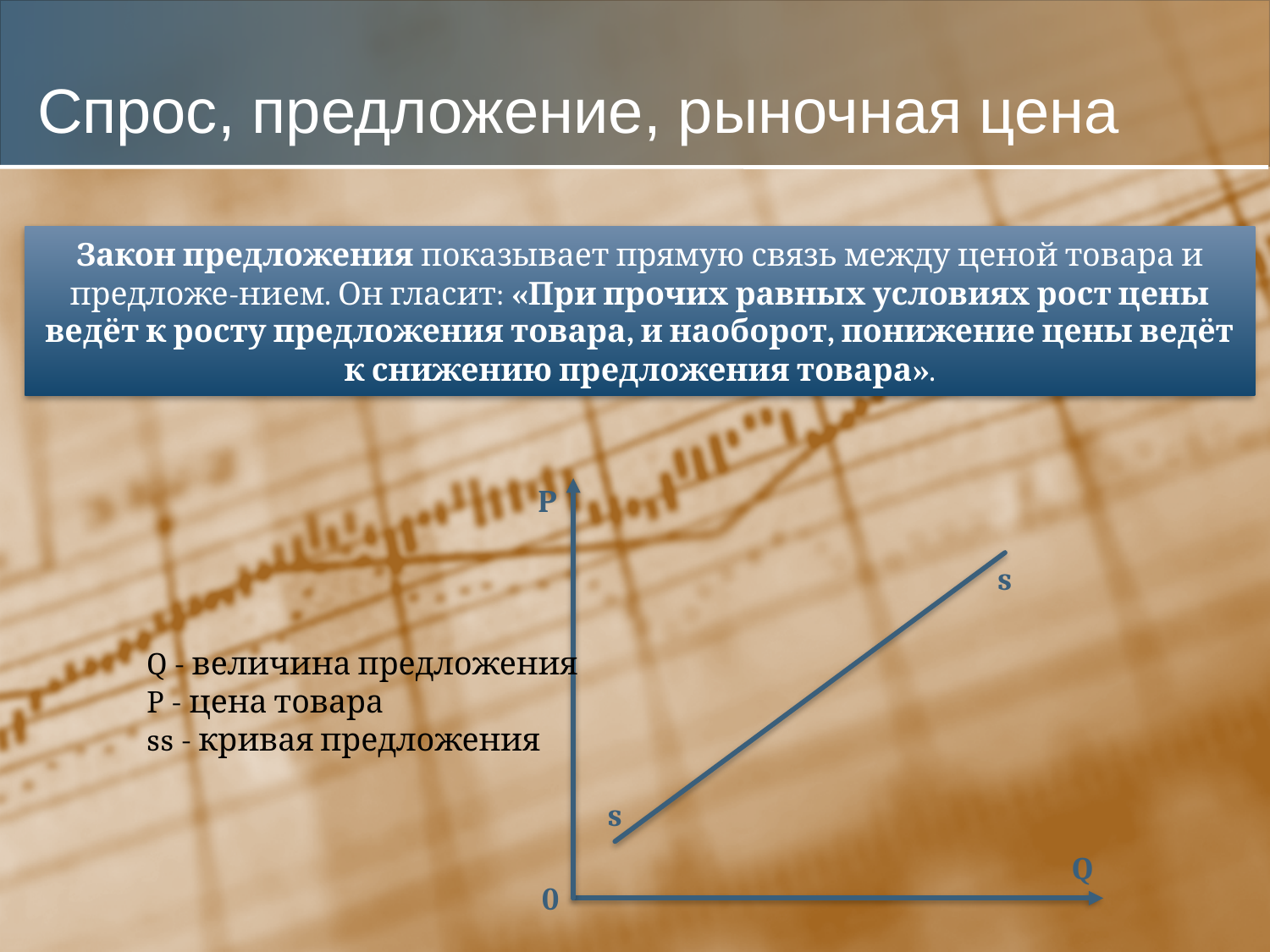

# Спрос, предложение, рыночная цена
Закон предложения показывает прямую связь между ценой товара и предложе-нием. Он гласит: «При прочих равных условиях рост цены ведёт к росту предложения товара, и наоборот, понижение цены ведёт к снижению предложения товара».
P
s
s
Q
0
Q - величина предложения
P - цена товара
ss - кривая предложения